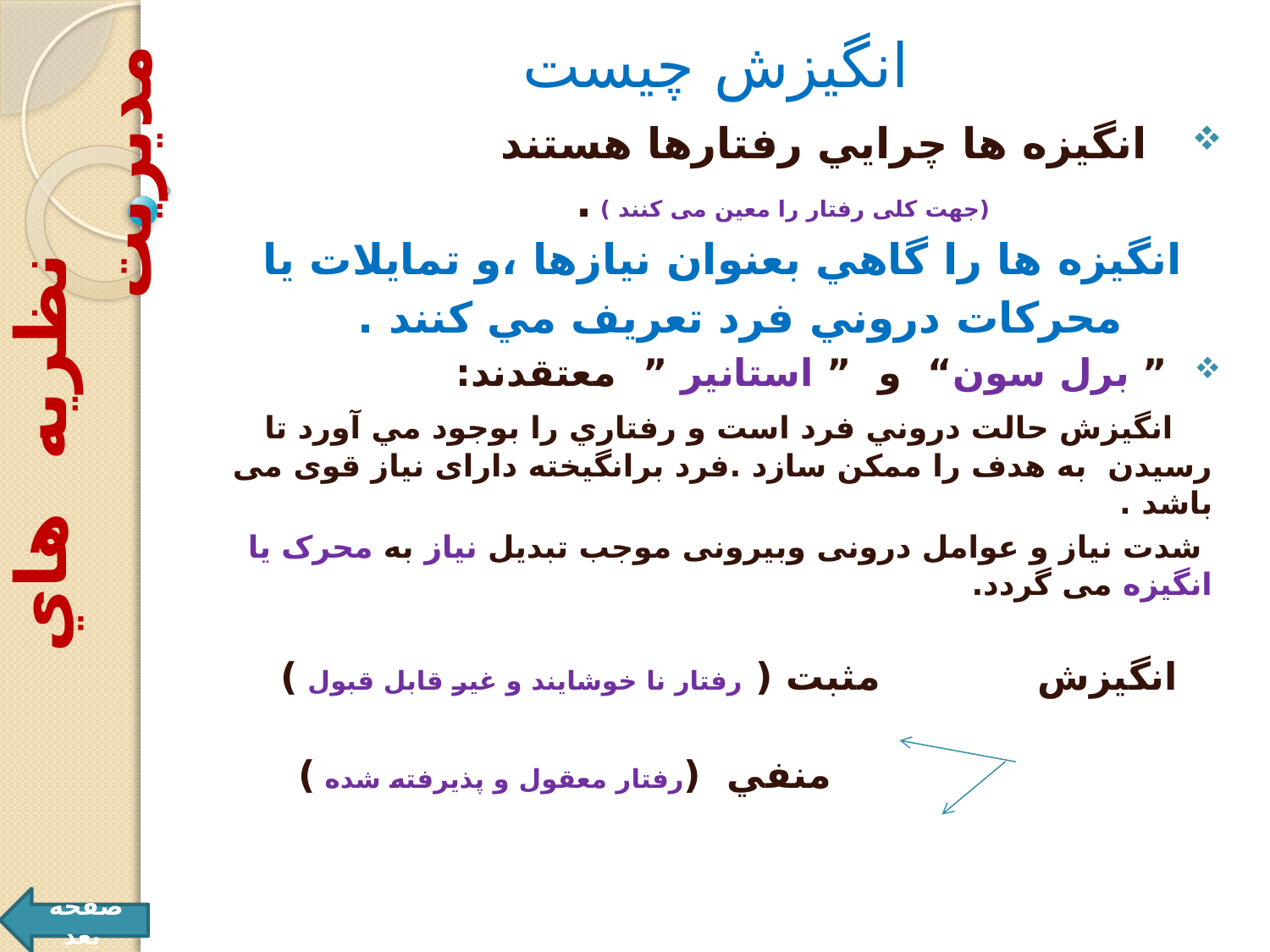

# انگيزش چیست
   انگيزه ها چرايي رفتارها هستند
               (جهت کلی رفتار را معین می کنند ) .
  انگيزه ها را گاهي بعنوان نيازها ،و تمايلات يا
      محركات دروني فرد تعريف مي كنند .
  ” برل سون“  و  ” استانير ”  معتقدند:
   انگيزش حالت دروني فرد است و رفتاري را بوجود مي آورد تا رسيدن  به هدف را ممكن سازد .فرد برانگیخته دارای نیاز قوی می باشد .
 شدت نیاز و عوامل درونی وبیرونی موجب تبدیل نیاز به محرک یا انگیزه می گردد.

   انگيزش            مثبت ( رفتار نا خوشایند و غیر قابل قبول )
                             منفي  (رفتار معقول و پذیرفته شده )

    نظريه هاي مديريت
صفحه  بعد